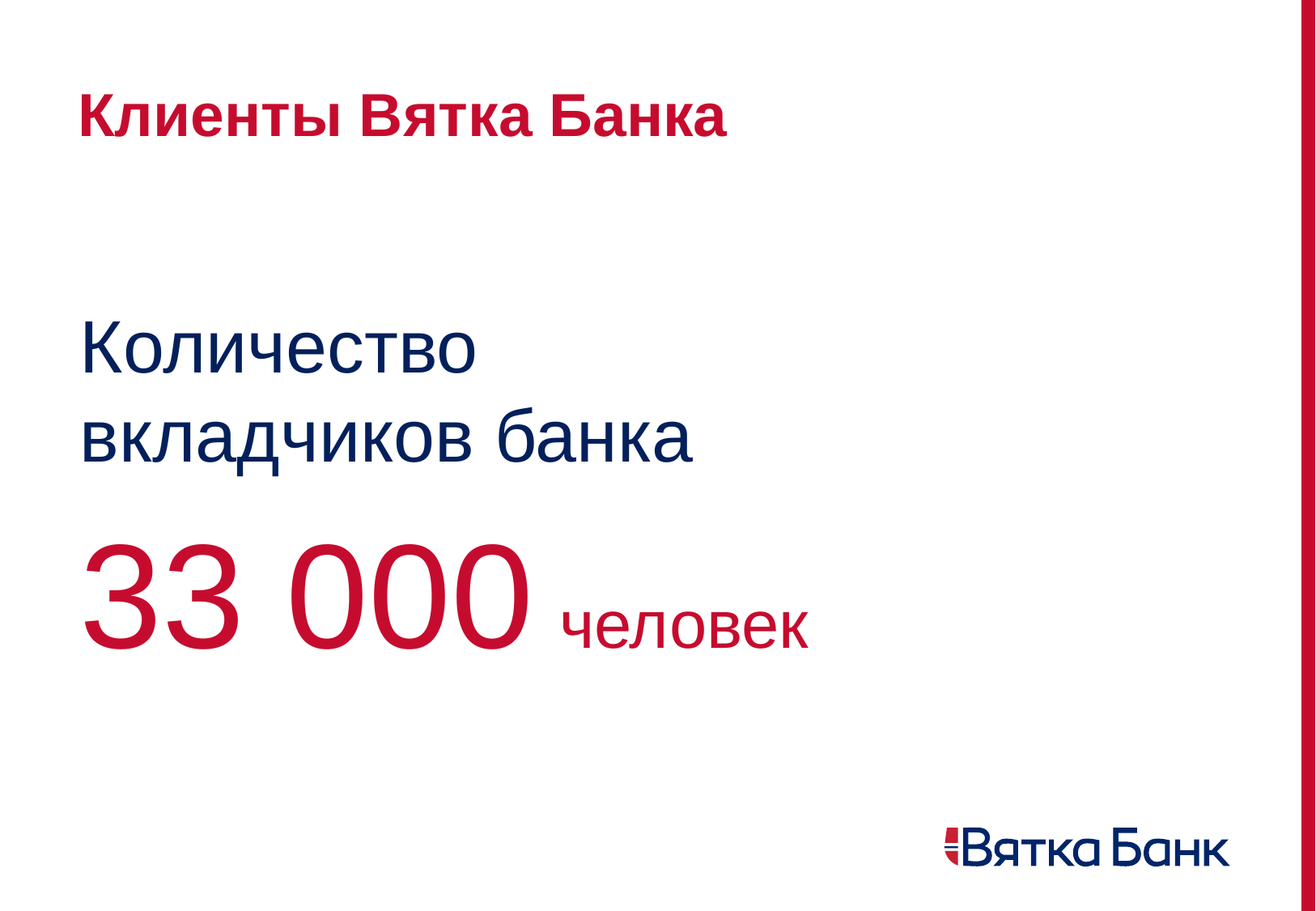

# Клиенты Вятка Банка
Количество
вкладчиков банка
33 000 человек